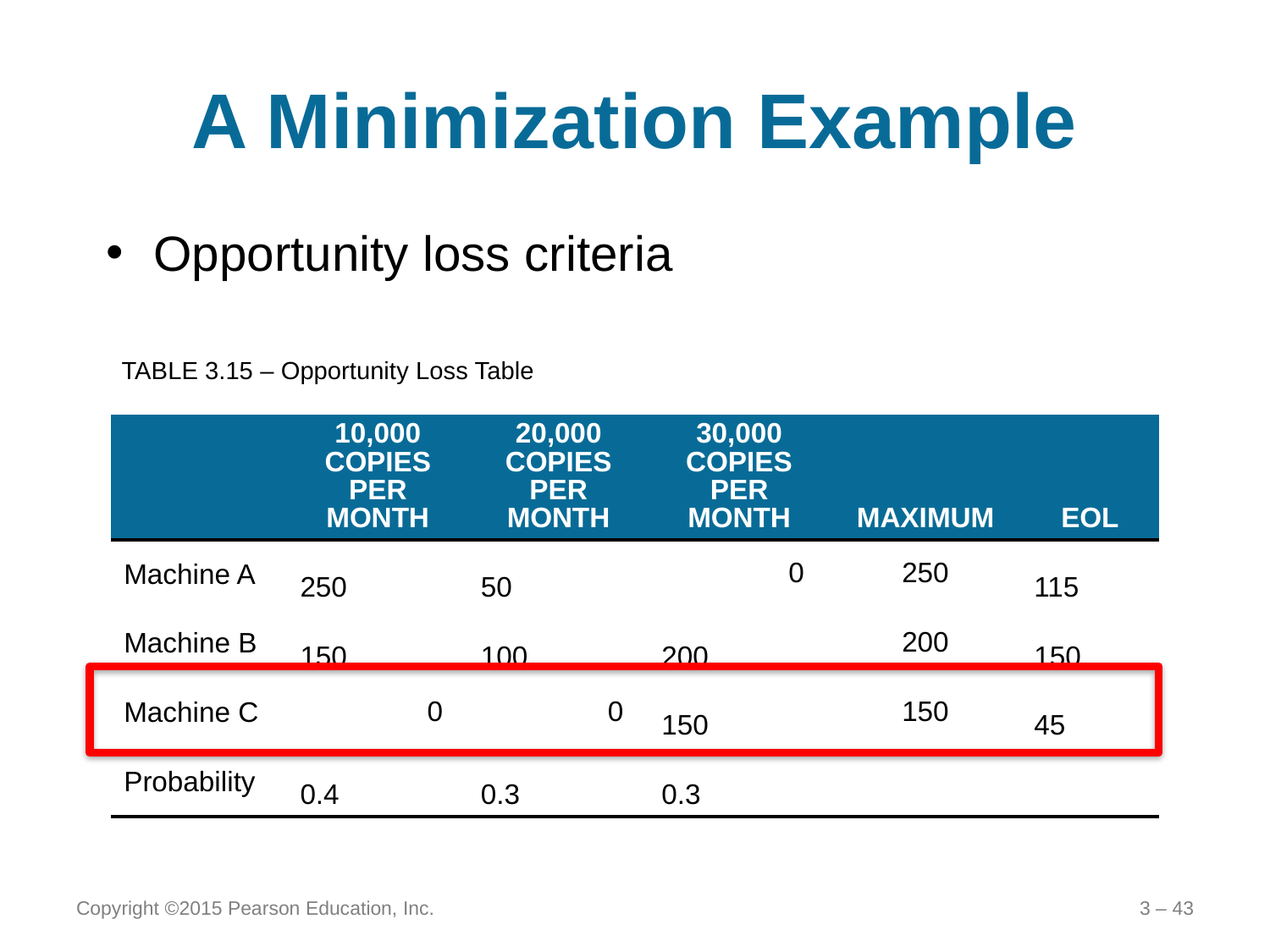

# A Minimization Example
Opportunity loss criteria
TABLE 3.15 – Opportunity Loss Table
|  | 10,000 COPIES PER MONTH | 20,000 COPIES PER MONTH | 30,000 COPIES PER MONTH | MAXIMUM | EOL |
| --- | --- | --- | --- | --- | --- |
| Machine A | 250 | 50 | 0 | 250 | 115 |
| Machine B | 150 | 100 | 200 | 200 | 150 |
| Machine C | 0 | 0 | 150 | 150 | 45 |
| Probability | 0.4 | 0.3 | 0.3 |  |  |

Copyright ©2015 Pearson Education, Inc.
3 – 43